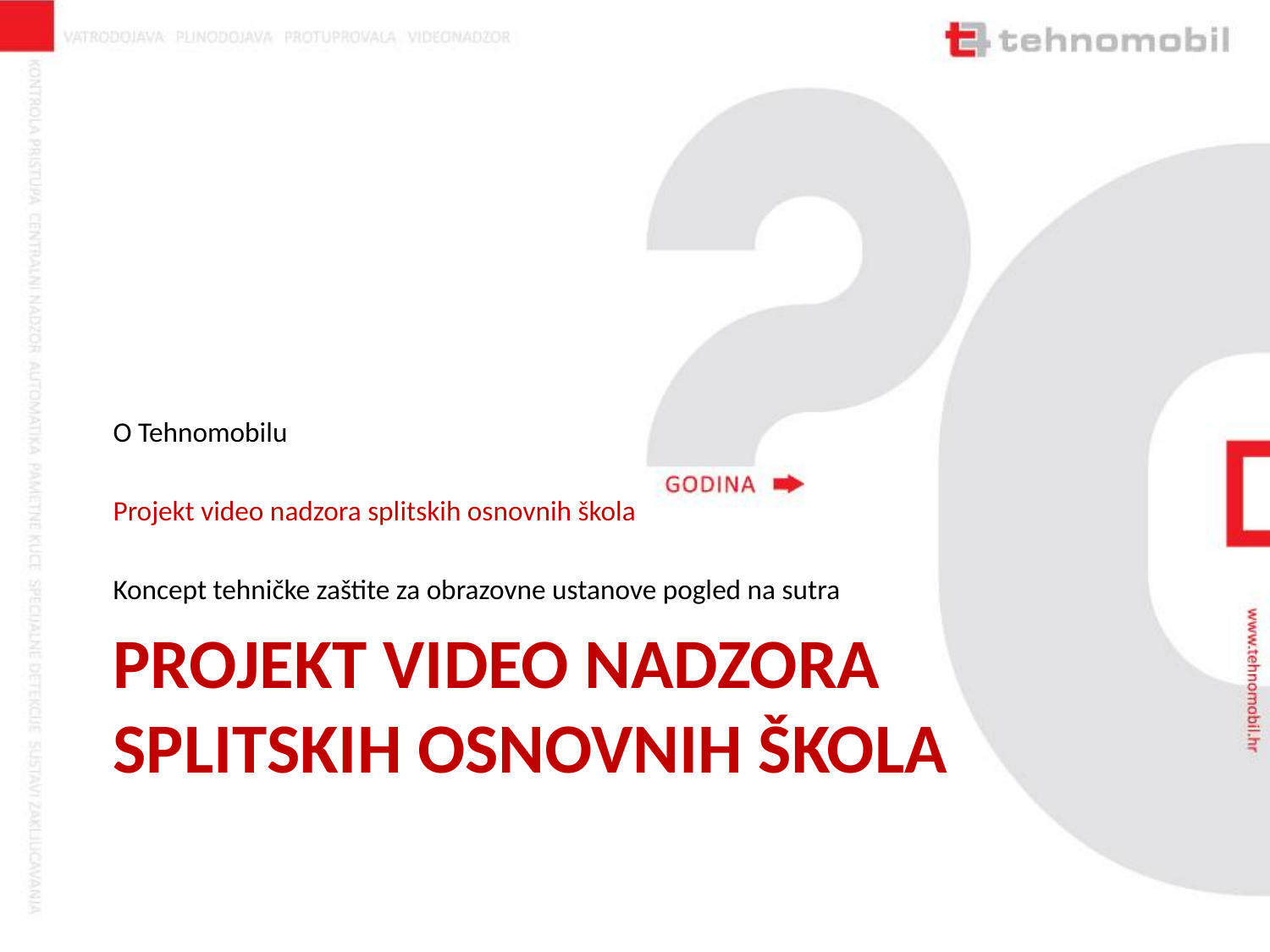

O Tehnomobilu

Projekt video nadzora splitskih osnovnih škola

Koncept tehničke zaštite za obrazovne ustanove pogled na sutra
# projekt video nadzora splitskih osnovnih škola